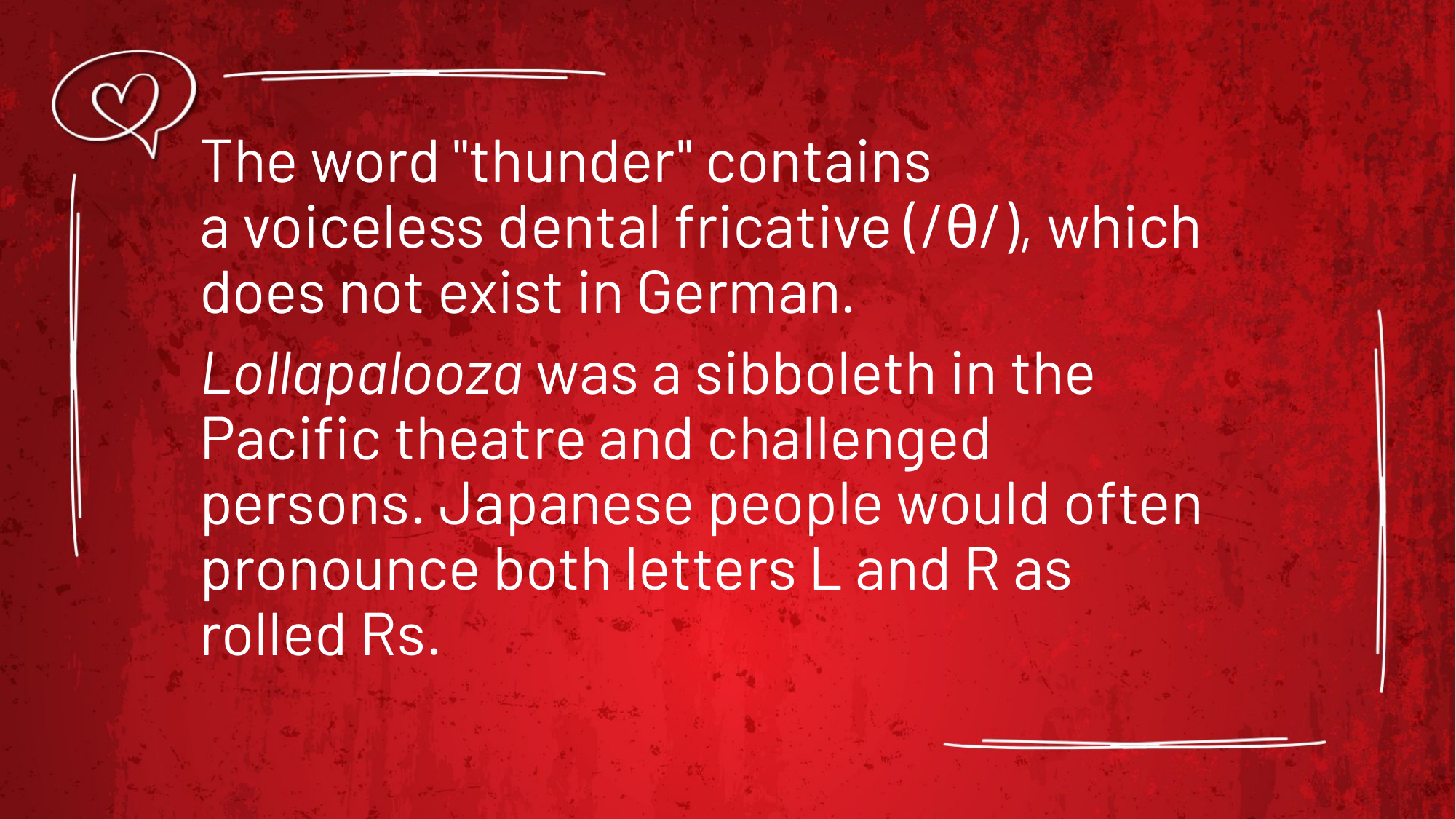

The word "thunder" contains a voiceless dental fricative (/θ/), which does not exist in German.
Lollapalooza was a sibboleth in the Pacific theatre and challenged persons. Japanese people would often pronounce both letters L and R as rolled Rs.